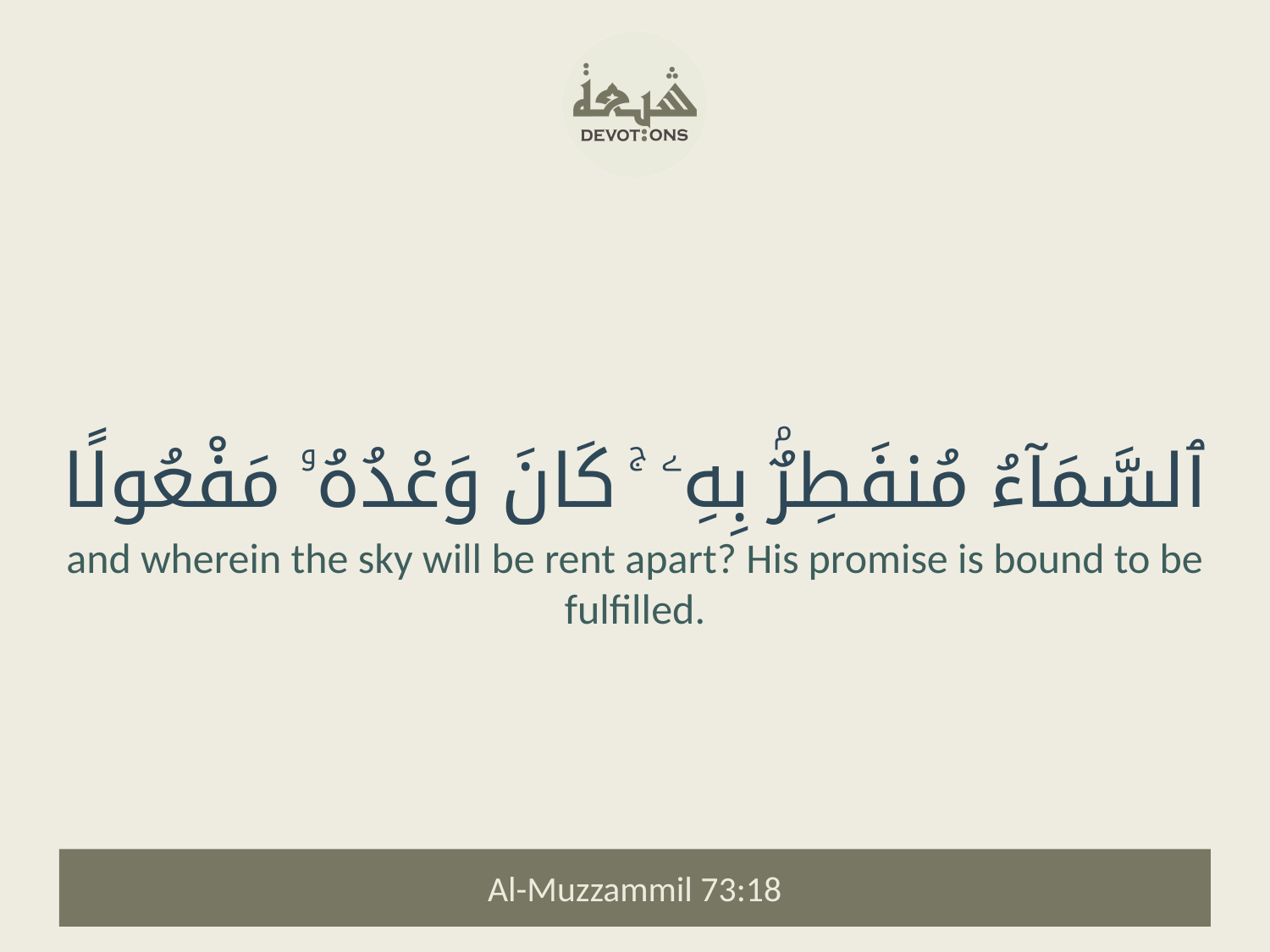

ٱلسَّمَآءُ مُنفَطِرٌۢ بِهِۦ ۚ كَانَ وَعْدُهُۥ مَفْعُولًا
and wherein the sky will be rent apart? His promise is bound to be fulfilled.
Al-Muzzammil 73:18